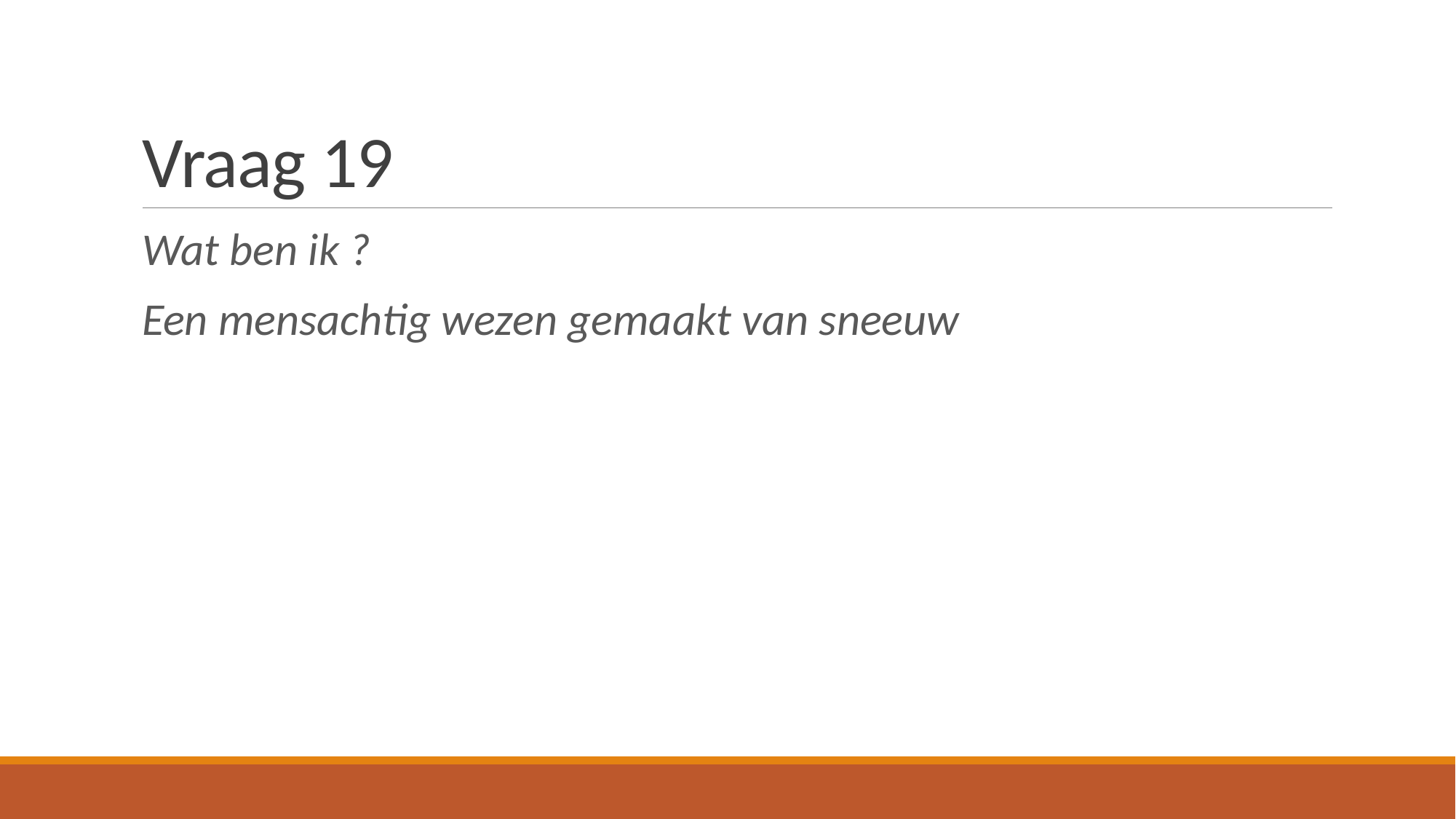

# Vraag 19
Wat ben ik ?
Een mensachtig wezen gemaakt van sneeuw